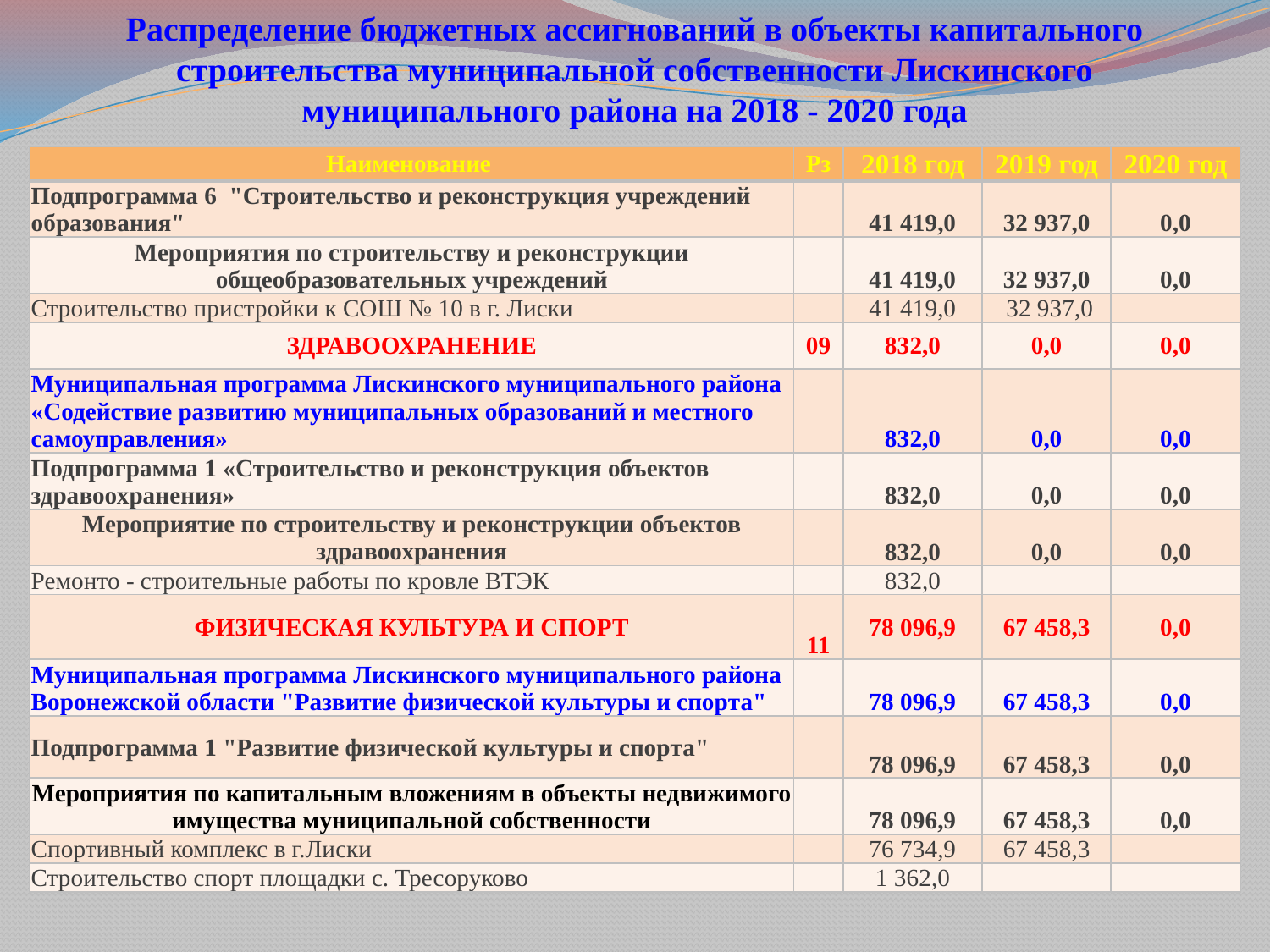

# Распределение бюджетных ассигнований в объекты капитального строительства муниципальной собственности Лискинского муниципального района на 2018 - 2020 года
| Наименование | Рз | 2018 год | 2019 год | 2020 год |
| --- | --- | --- | --- | --- |
| Подпрограмма 6 "Строительство и реконструкция учреждений образования" |  | 41 419,0 | 32 937,0 | 0,0 |
| Мероприятия по строительству и реконструкции общеобразовательных учреждений |  | 41 419,0 | 32 937,0 | 0,0 |
| Строительство пристройки к СОШ № 10 в г. Лиски |  | 41 419,0 | 32 937,0 |  |
| ЗДРАВООХРАНЕНИЕ | 09 | 832,0 | 0,0 | 0,0 |
| Муниципальная программа Лискинского муниципального района «Содействие развитию муниципальных образований и местного самоуправления» |  | 832,0 | 0,0 | 0,0 |
| Подпрограмма 1 «Строительство и реконструкция объектов здравоохранения» |  | 832,0 | 0,0 | 0,0 |
| Мероприятие по строительству и реконструкции объектов здравоохранения |  | 832,0 | 0,0 | 0,0 |
| Ремонто - строительные работы по кровле ВТЭК |  | 832,0 |  |  |
| ФИЗИЧЕСКАЯ КУЛЬТУРА И СПОРТ | 11 | 78 096,9 | 67 458,3 | 0,0 |
| Муниципальная программа Лискинского муниципального района Воронежской области "Развитие физической культуры и спорта" |  | 78 096,9 | 67 458,3 | 0,0 |
| Подпрограмма 1 "Развитие физической культуры и спорта" |  | 78 096,9 | 67 458,3 | 0,0 |
| Мероприятия по капитальным вложениям в объекты недвижимого имущества муниципальной собственности |  | 78 096,9 | 67 458,3 | 0,0 |
| Спортивный комплекс в г.Лиски |  | 76 734,9 | 67 458,3 |  |
| Строительство спорт площадки с. Тресоруково |  | 1 362,0 |  |  |